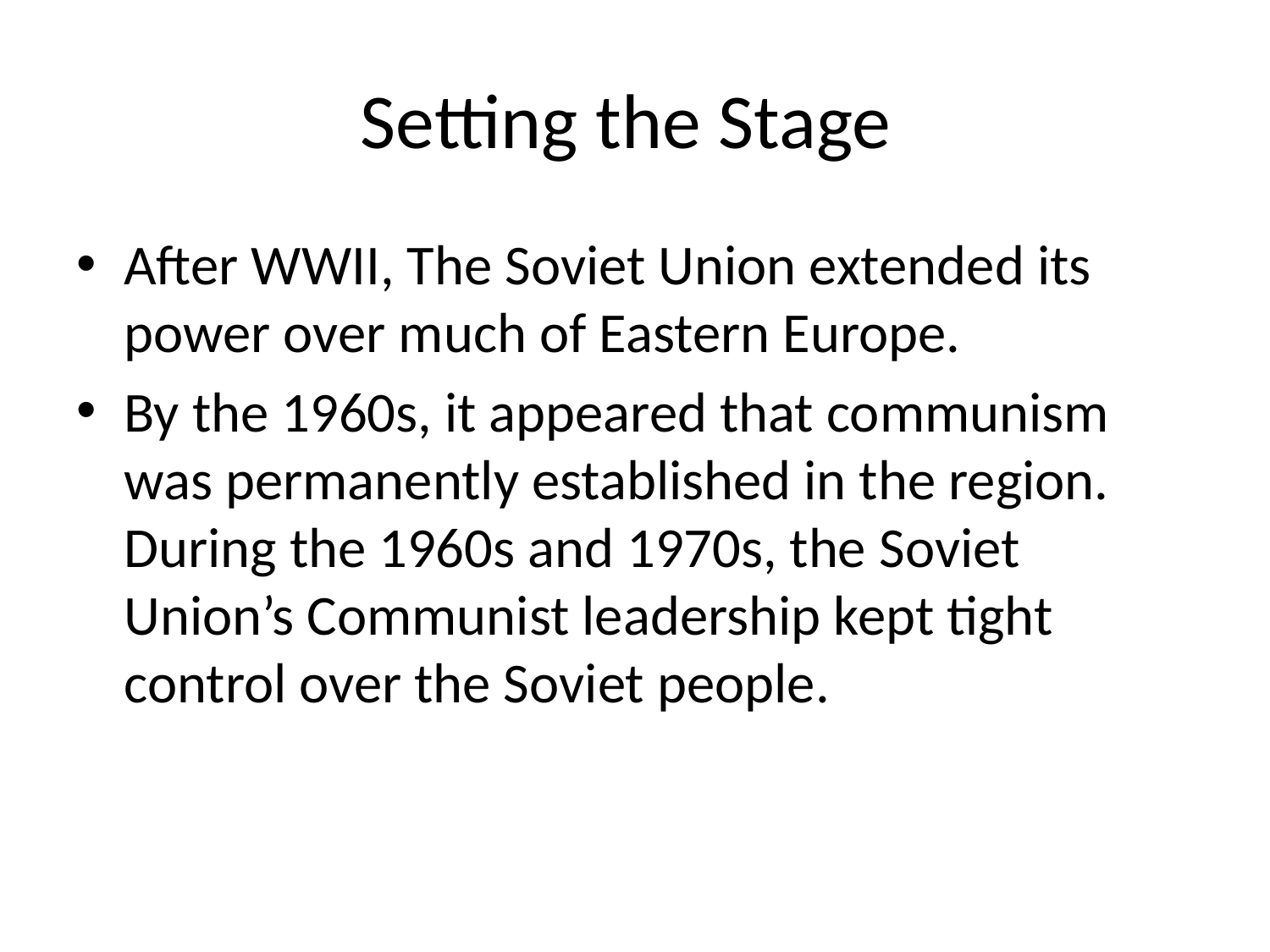

# Setting the Stage
After WWII, The Soviet Union extended its power over much of Eastern Europe.
By the 1960s, it appeared that communism was permanently established in the region. During the 1960s and 1970s, the Soviet Union’s Communist leadership kept tight control over the Soviet people.